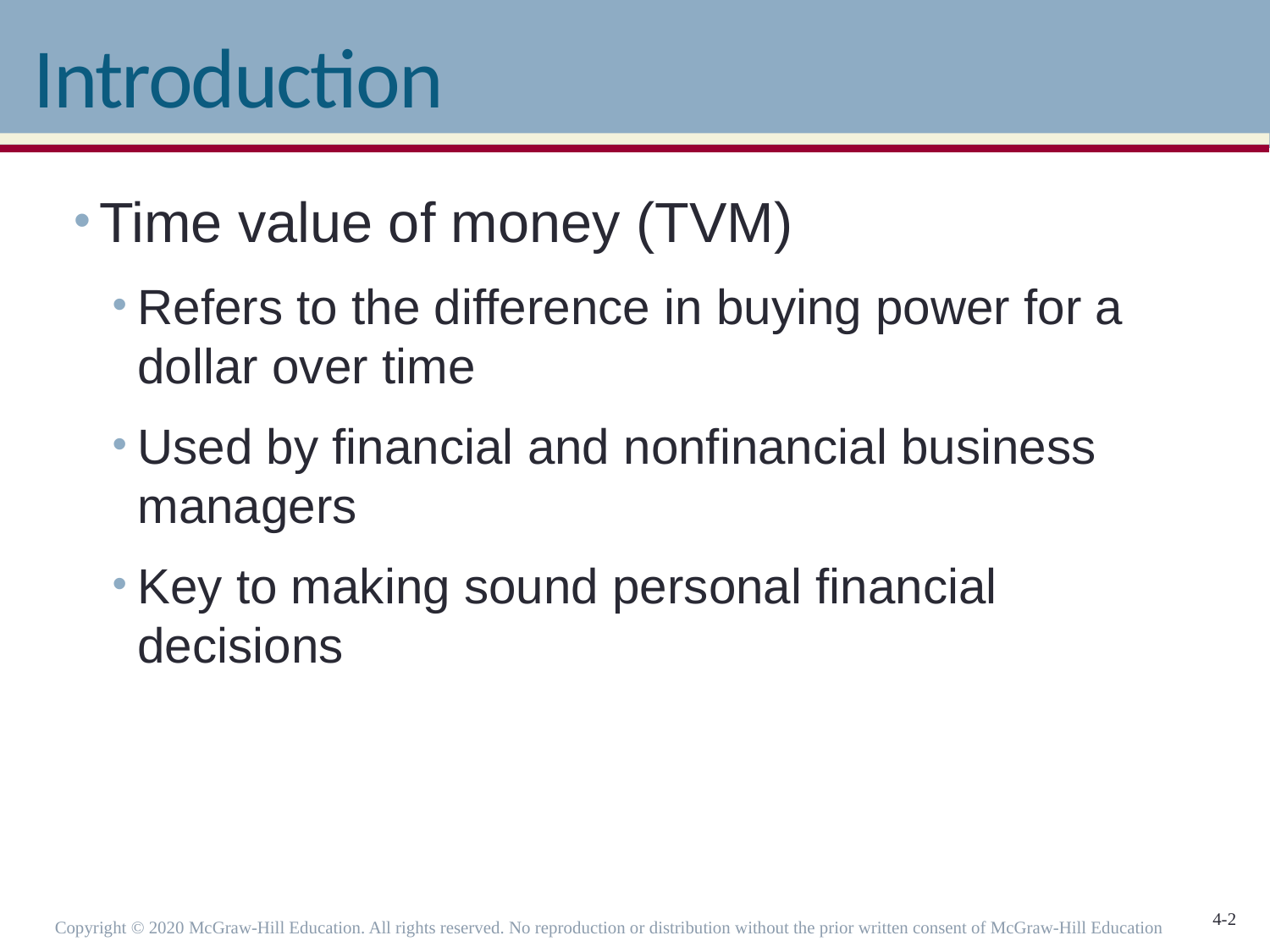

# Introduction
Time value of money (TVM)
Refers to the difference in buying power for a dollar over time
Used by financial and nonfinancial business managers
Key to making sound personal financial decisions
Copyright © 2020 McGraw-Hill Education. All rights reserved. No reproduction or distribution without the prior written consent of McGraw-Hill Education